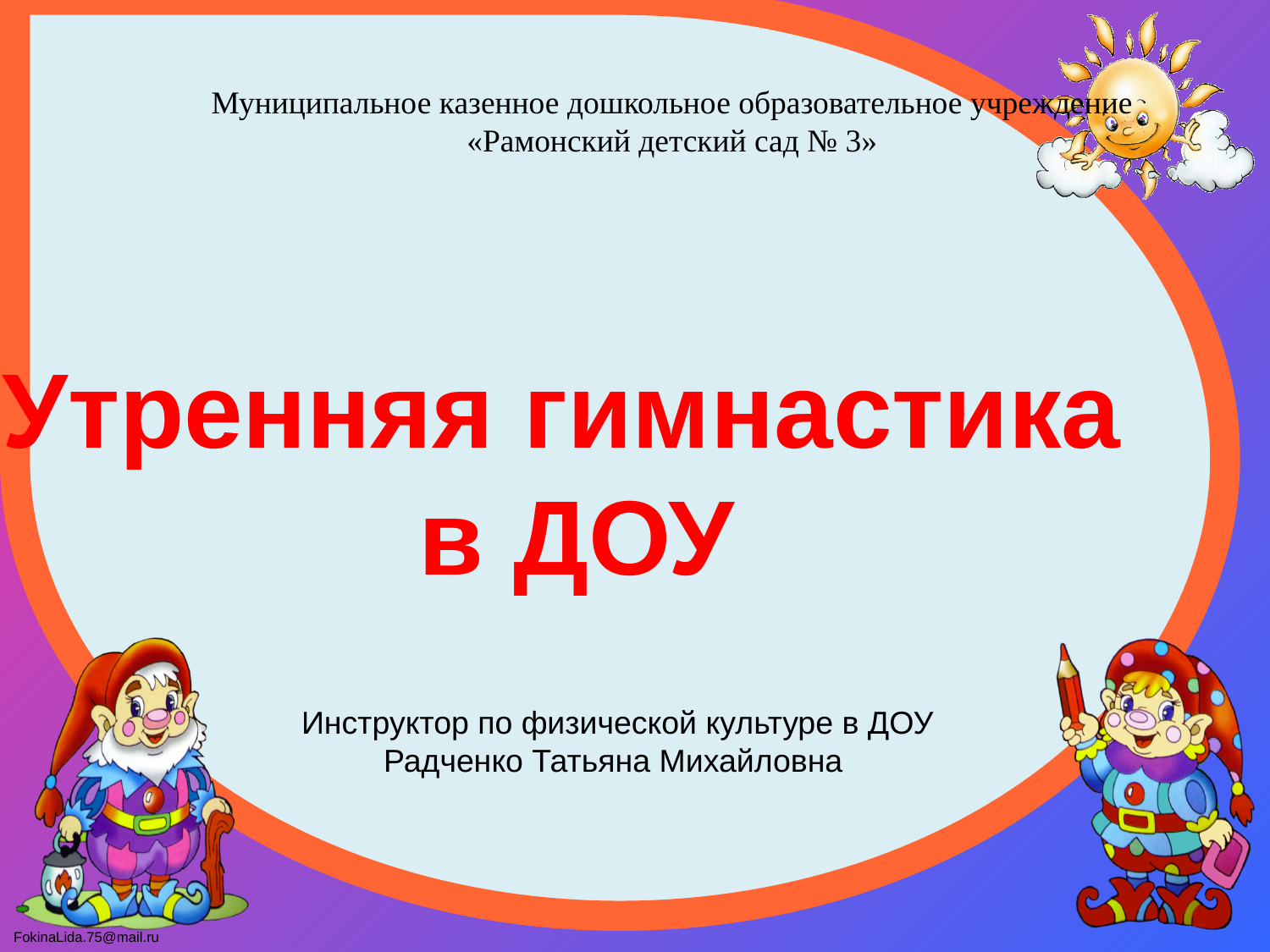

Муниципальное казенное дошкольное образовательное учреждение
«Рамонский детский сад № 3»
Утренняя гимнастика
в ДОУ
Инструктор по физической культуре в ДОУ
Радченко Татьяна Михайловна